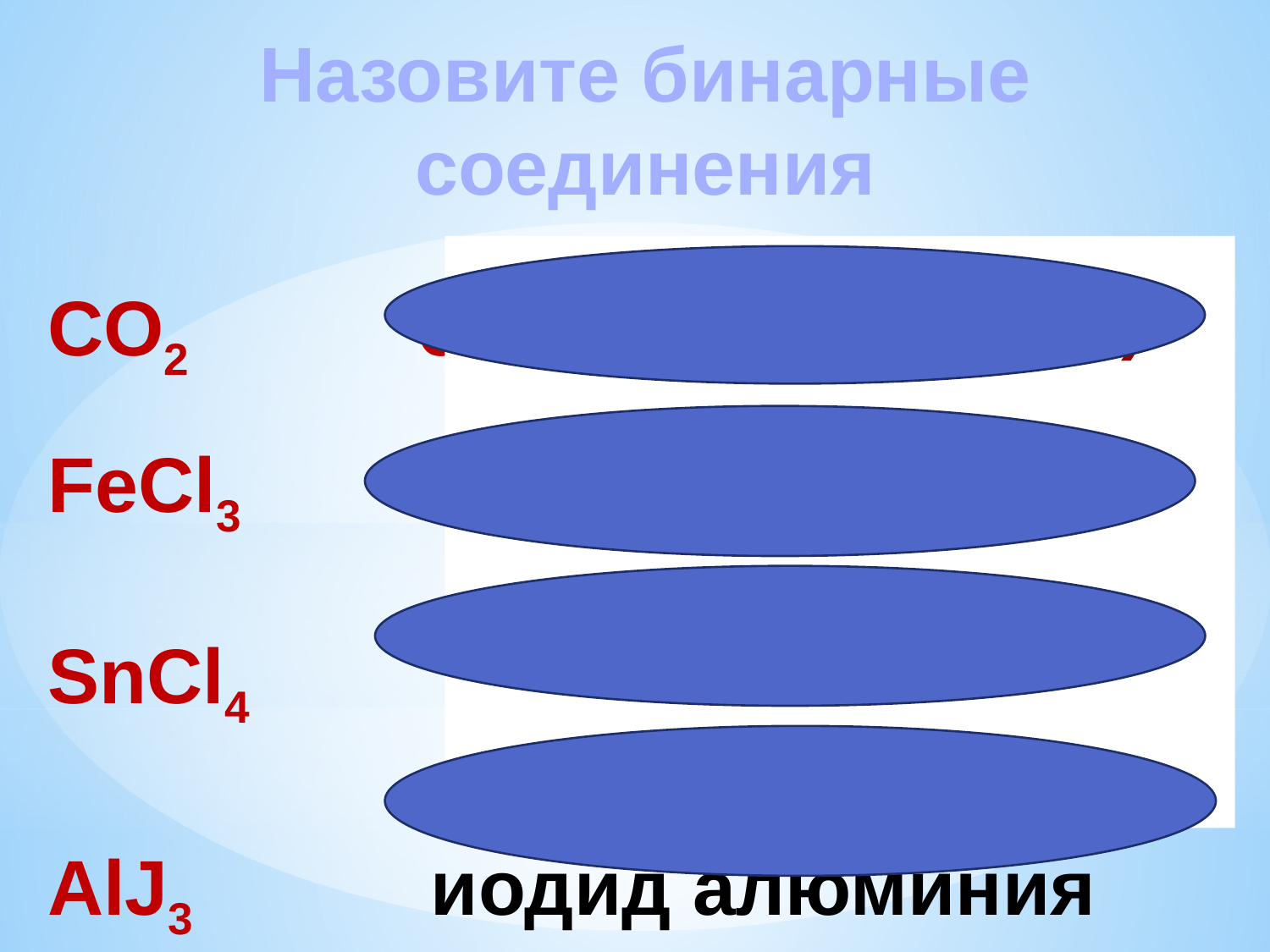

Назовите бинарные соединения

CO2                        оксид  углерода(IV)

FeCl3               хлорид железа (III)

SnCl4        хлорид олова(IV)

AlJ3                   иодид алюминия

Оксид углерода (IV)
Хлорид железа (III)
Хлорид олова (IV)
Иодид алюминия